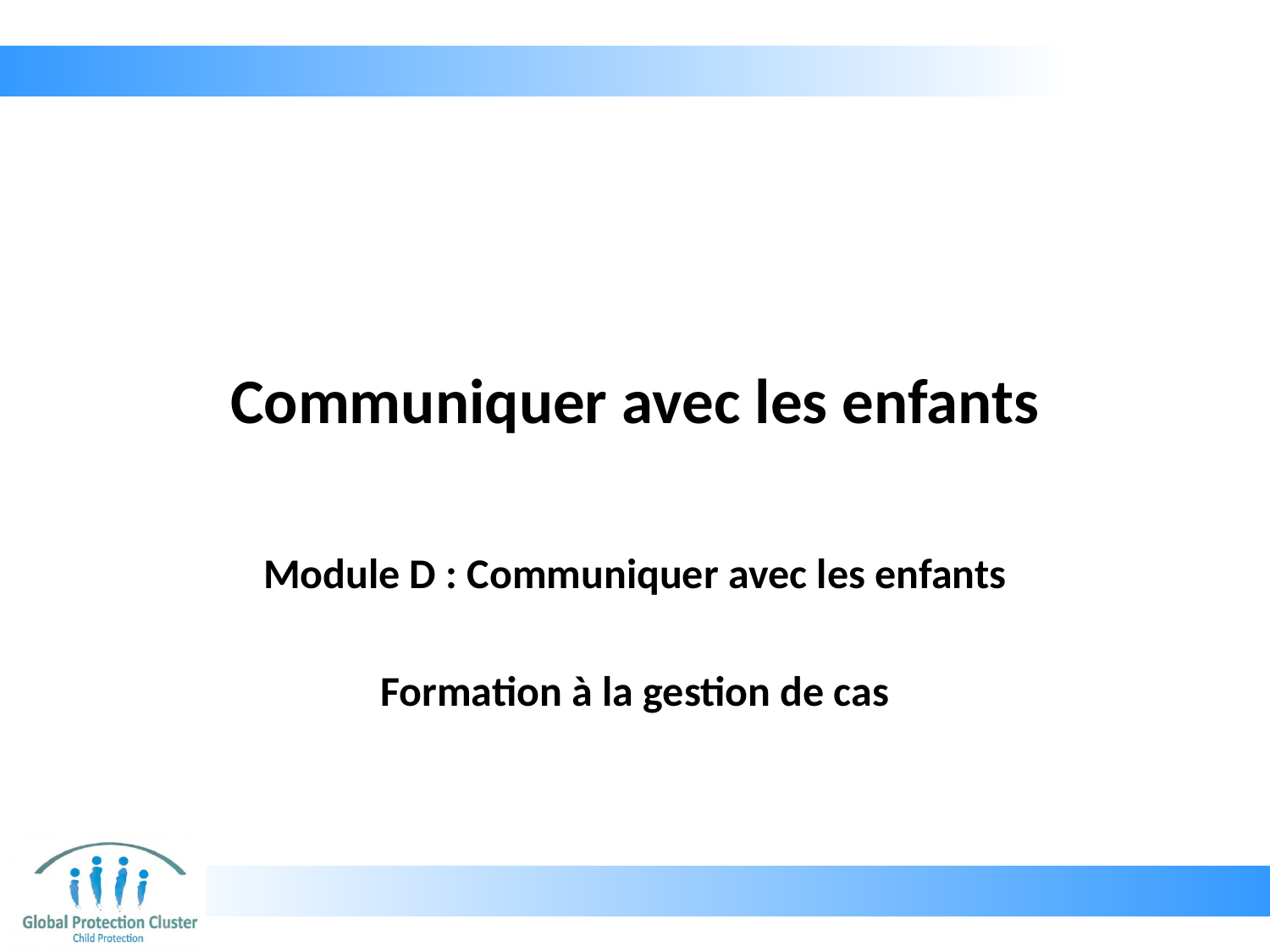

# Communiquer avec les enfants
Module D : Communiquer avec les enfants

Formation à la gestion de cas